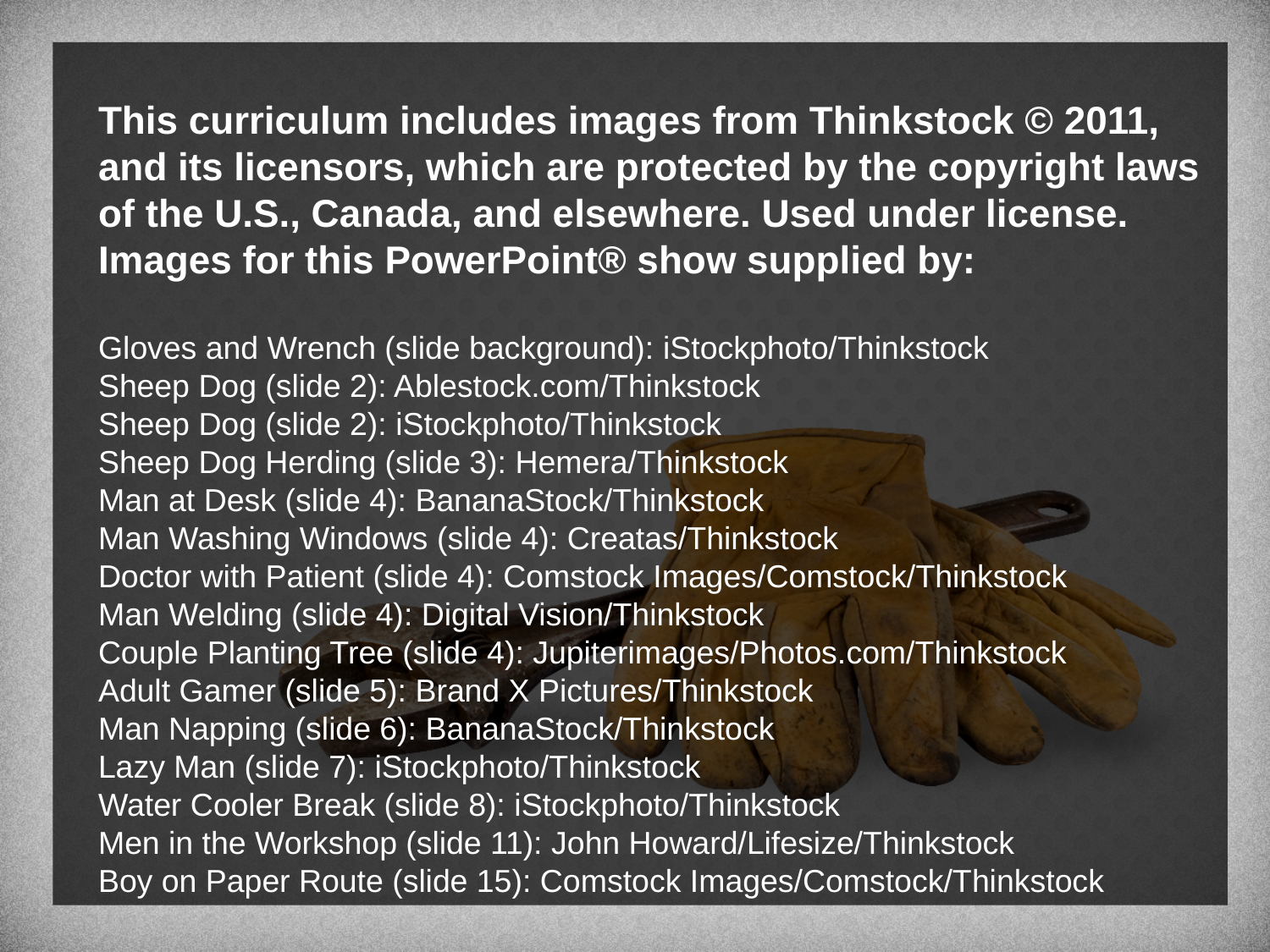

This curriculum includes images from Thinkstock © 2011, and its licensors, which are protected by the copyright laws of the U.S., Canada, and elsewhere. Used under license. Images for this PowerPoint® show supplied by:

Gloves and Wrench (slide background): iStockphoto/Thinkstock
Sheep Dog (slide 2): Ablestock.com/Thinkstock
Sheep Dog (slide 2): iStockphoto/Thinkstock
Sheep Dog Herding (slide 3): Hemera/Thinkstock
Man at Desk (slide 4): BananaStock/Thinkstock
Man Washing Windows (slide 4): Creatas/Thinkstock
Doctor with Patient (slide 4): Comstock Images/Comstock/Thinkstock
Man Welding (slide 4): Digital Vision/Thinkstock
Couple Planting Tree (slide 4): Jupiterimages/Photos.com/Thinkstock
Adult Gamer (slide 5): Brand X Pictures/Thinkstock
Man Napping (slide 6): BananaStock/Thinkstock
Lazy Man (slide 7): iStockphoto/Thinkstock
Water Cooler Break (slide 8): iStockphoto/Thinkstock
Men in the Workshop (slide 11): John Howard/Lifesize/Thinkstock
Boy on Paper Route (slide 15): Comstock Images/Comstock/Thinkstock